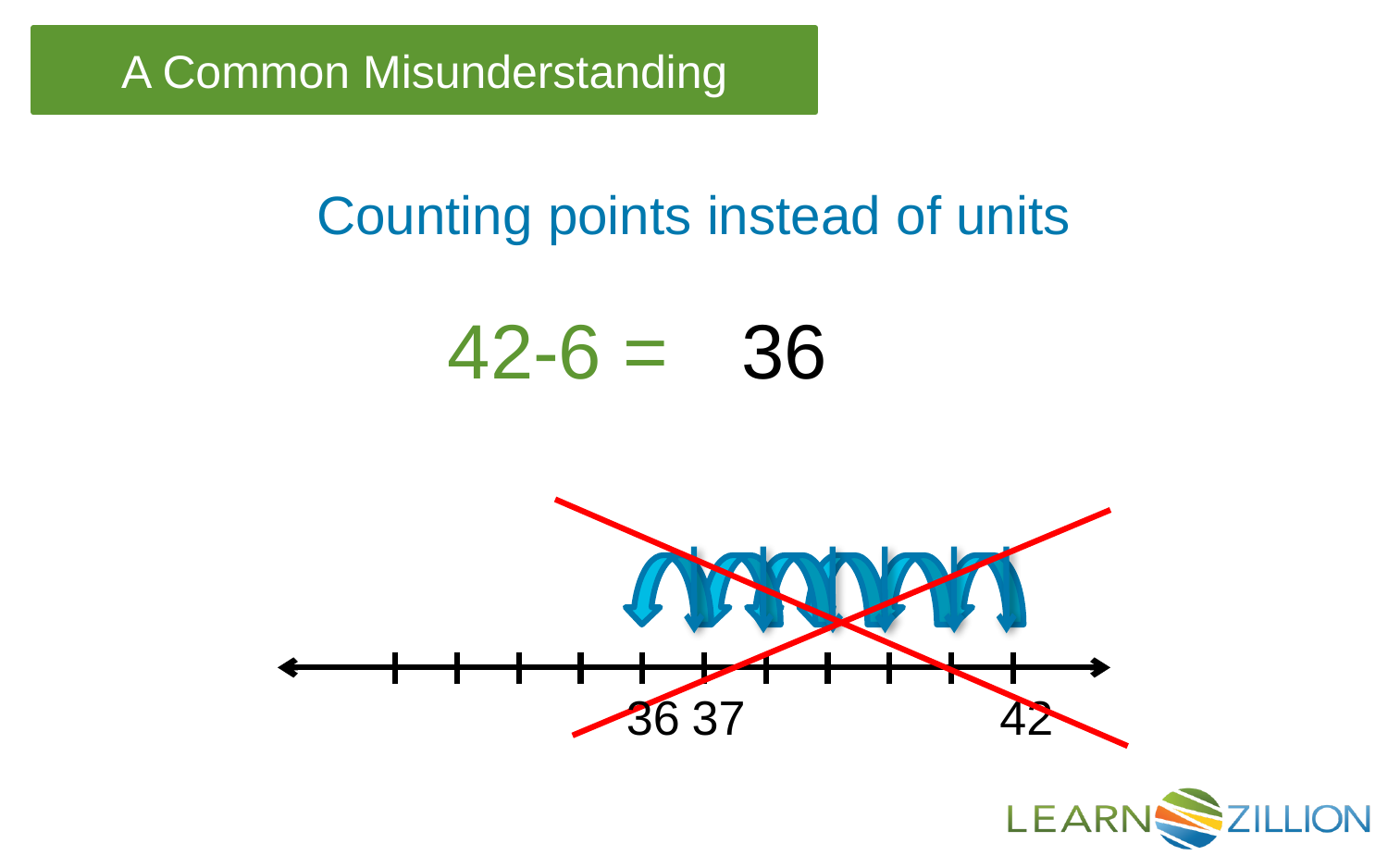

Counting points instead of units
42-6 =
36

36
37
42